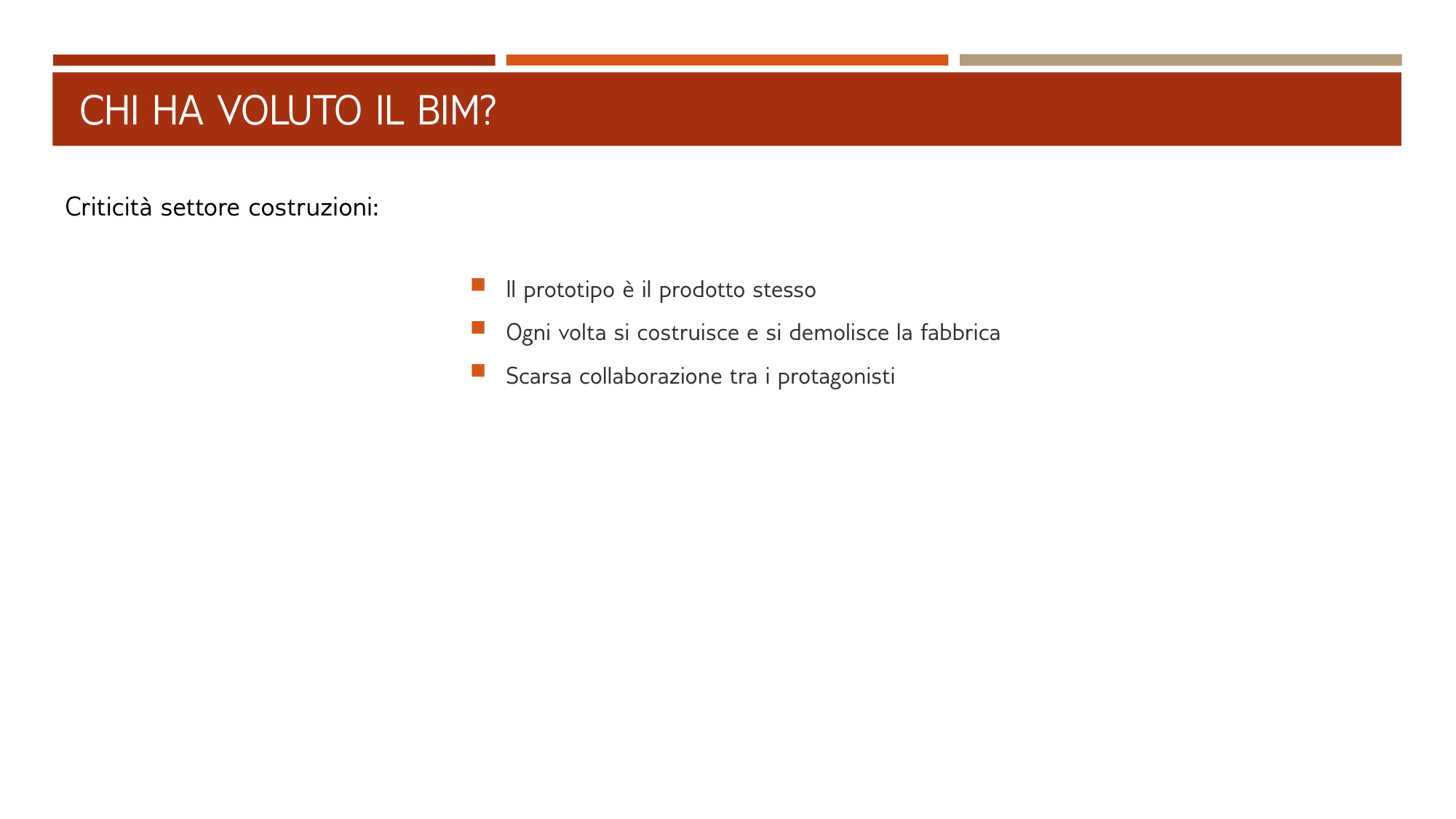

# Chi ha voluto il BIM?
Criticità settore costruzioni:
Il prototipo è il prodotto stesso
Ogni volta si costruisce e si demolisce la fabbrica
Scarsa collaborazione tra i protagonisti